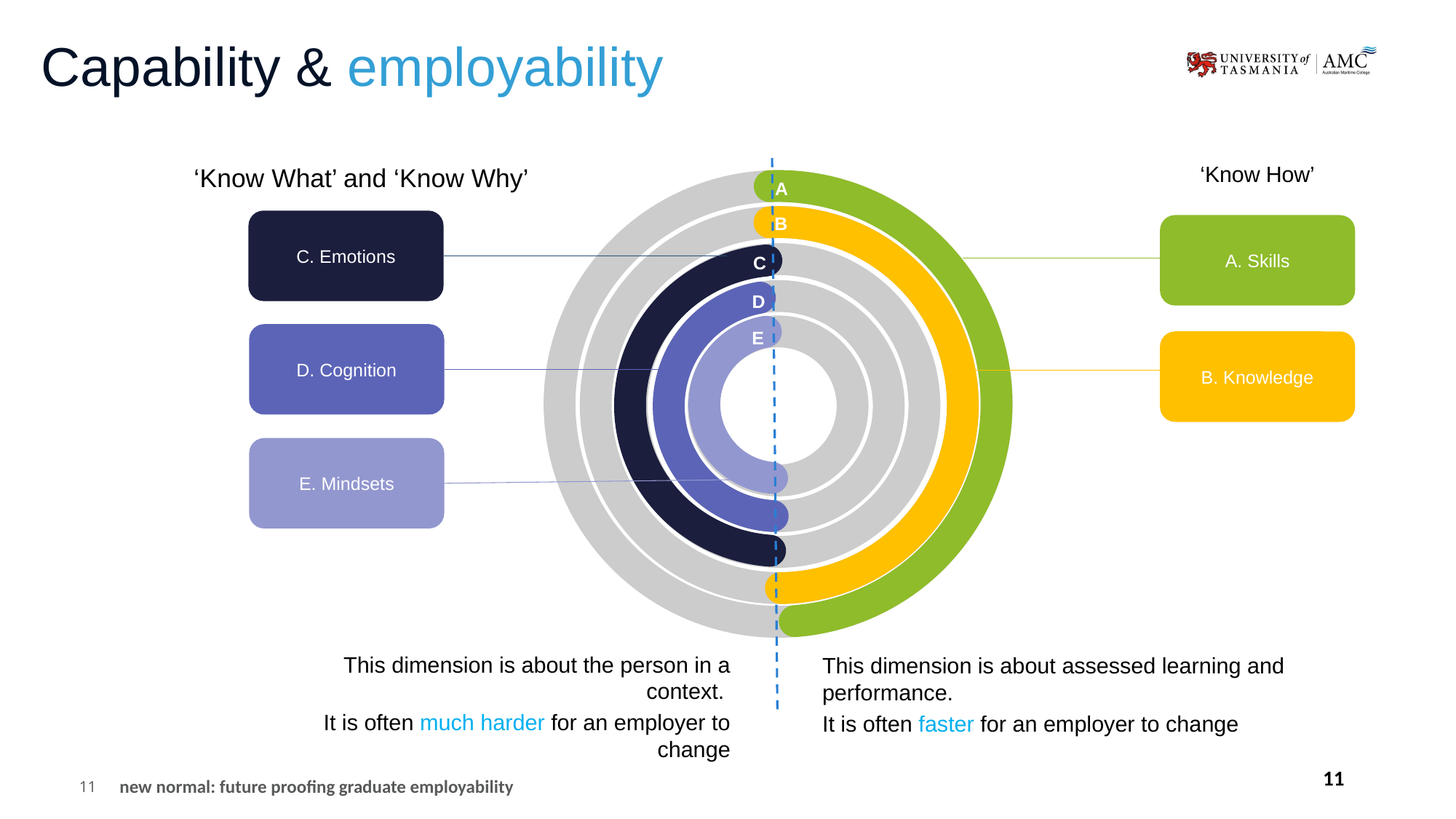

# Capability & employability
‘Know How’
 ‘Know What’ and ‘Know Why’
A

B
C. Emotions
A. Skills

C

D

D. Cognition
E

B. Knowledge
E. Mindsets
This dimension is about the person in a context.
It is often much harder for an employer to change
This dimension is about assessed learning and performance.
It is often faster for an employer to change
11